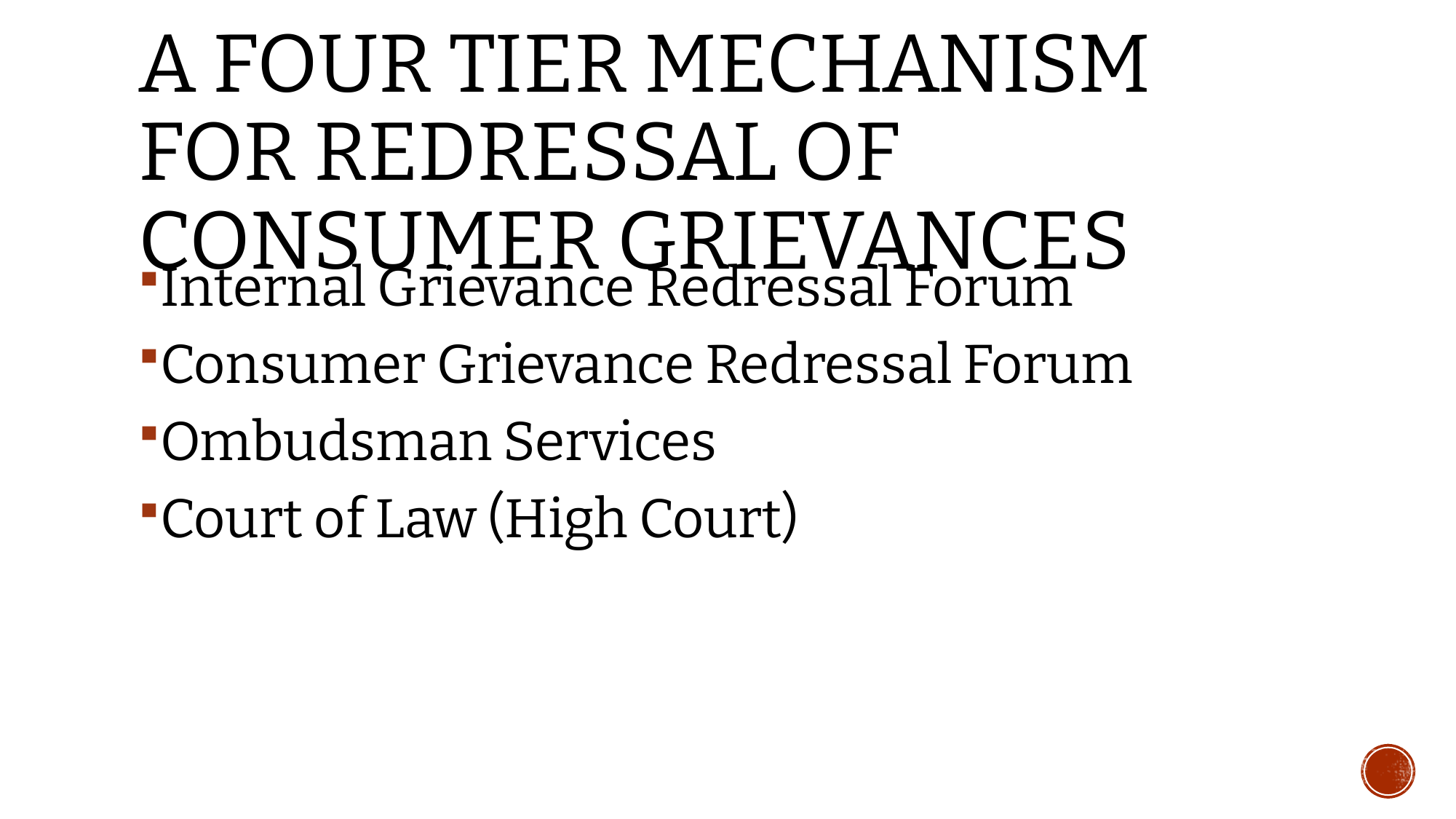

# a four tier mechanism for redressal of consumer grievances
Internal Grievance Redressal Forum
Consumer Grievance Redressal Forum
Ombudsman Services
Court of Law (High Court)